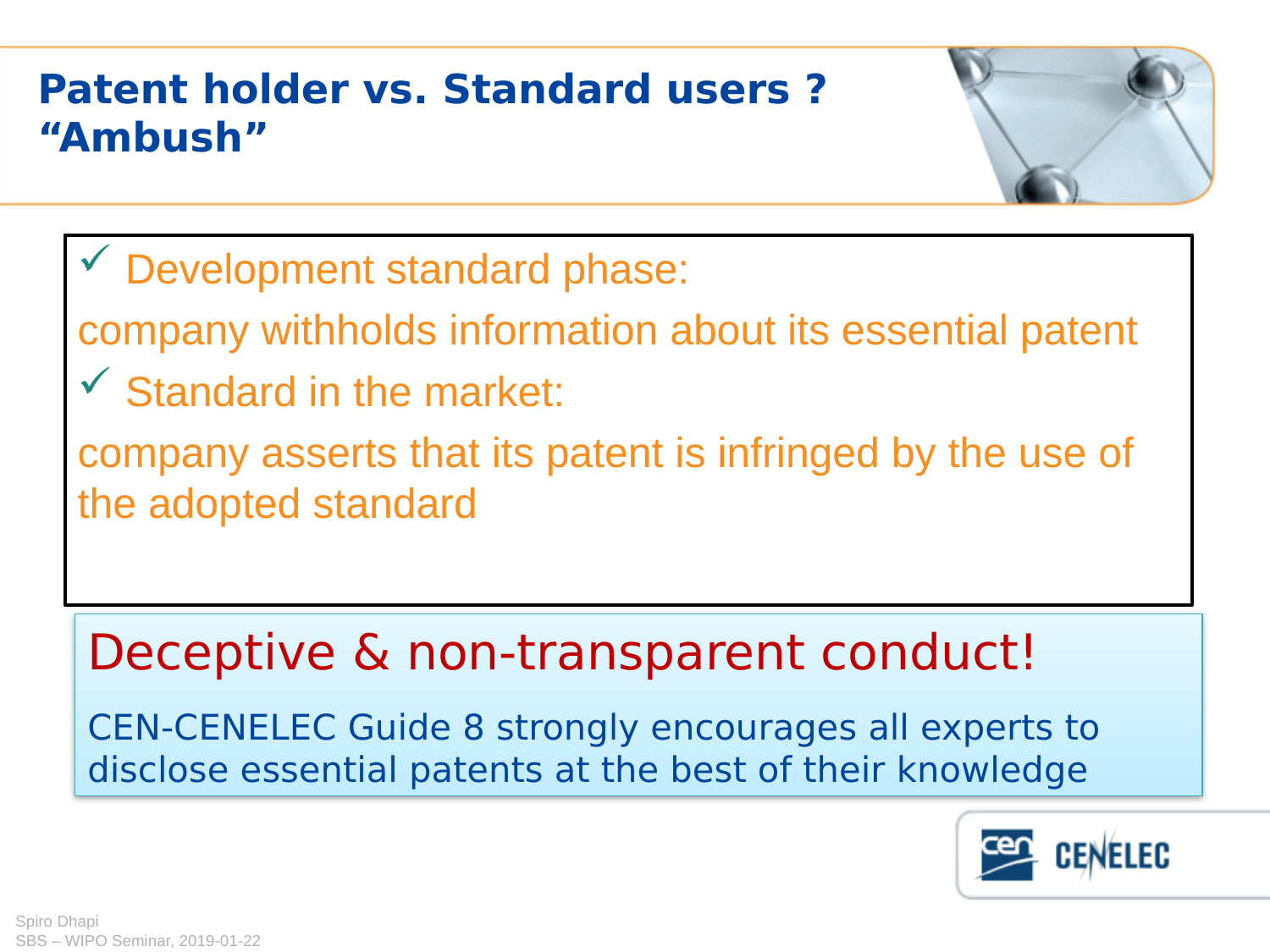

# Patent holder vs. Standard users ? “Ambush”
Development standard phase:
company withholds information about its essential patent
Standard in the market:
company asserts that its patent is infringed by the use of the adopted standard
Deceptive & non-transparent conduct!

CEN-CENELEC Guide 8 strongly encourages all experts to disclose essential patents at the best of their knowledge
Spiro Dhapi
SBS – WIPO Seminar, 2019-01-22